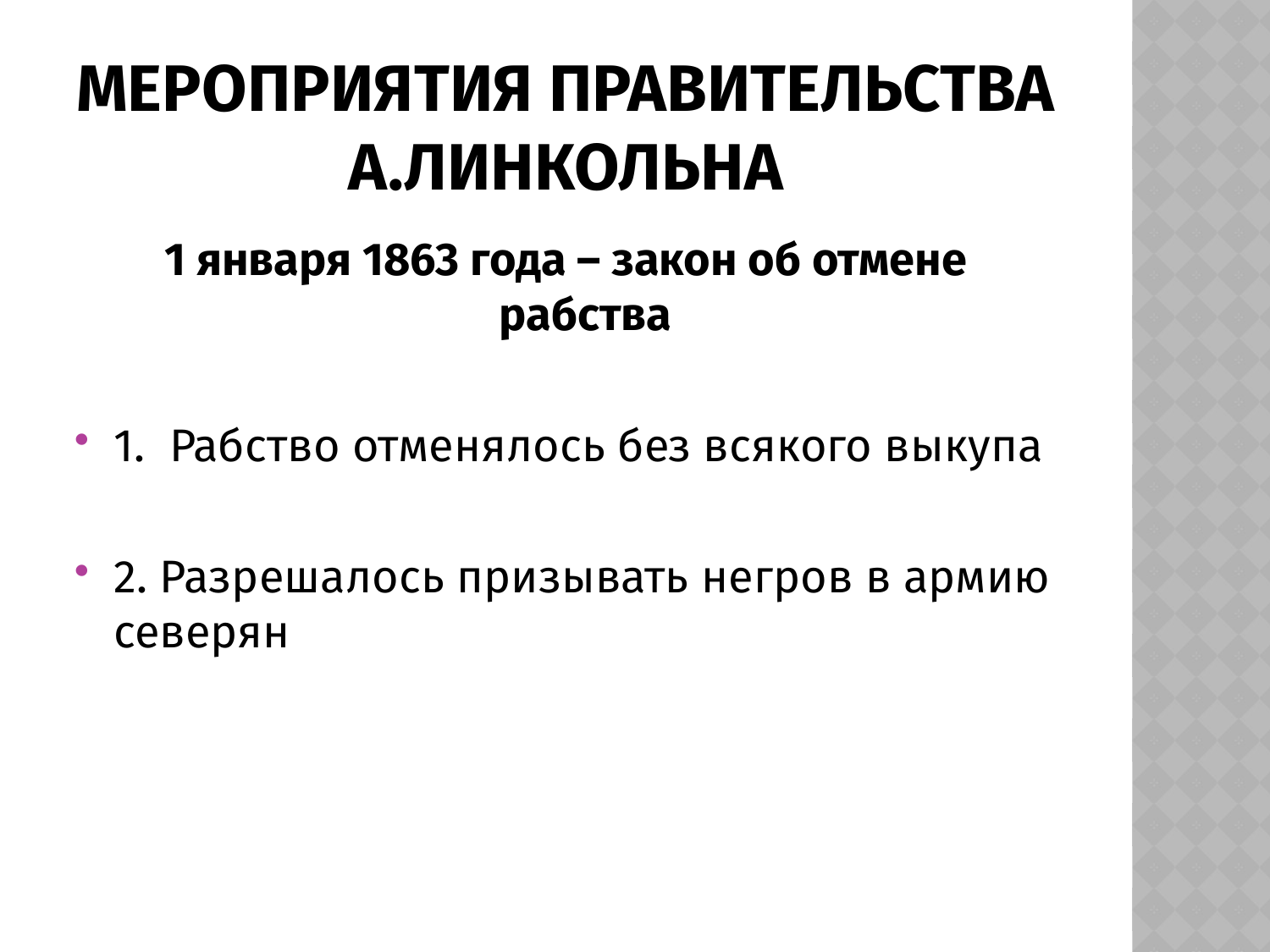

# Мероприятия правительства А.Линкольна
1 января 1863 года – закон об отмене рабства

1.  Рабство отменялось без всякого выкупа

2. Разрешалось призывать негров в армию северян